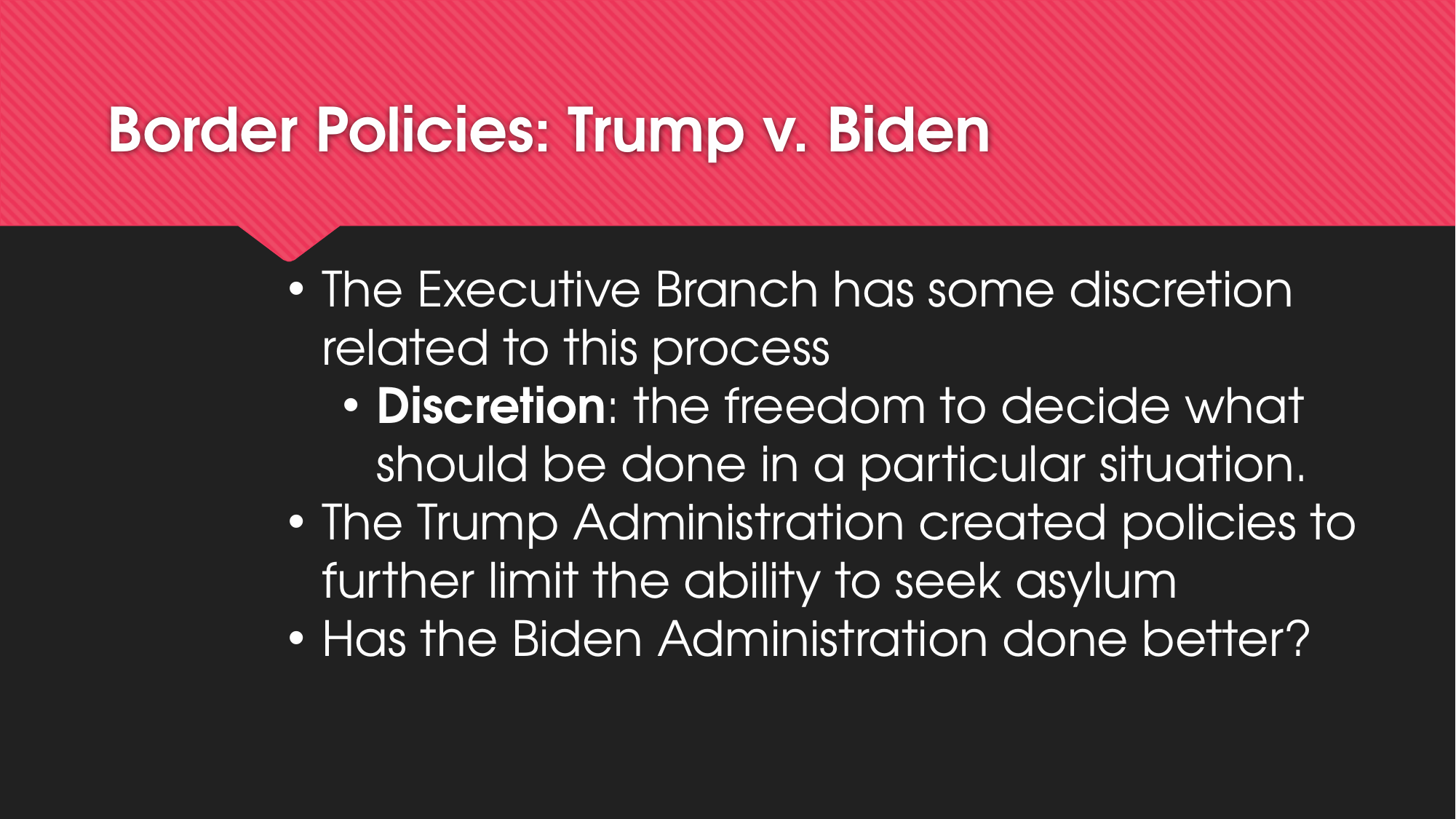

# Border Policies: Trump v. Biden
The Executive Branch has some discretion related to this process
Discretion: the freedom to decide what should be done in a particular situation.
The Trump Administration created policies to further limit the ability to seek asylum
Has the Biden Administration done better?